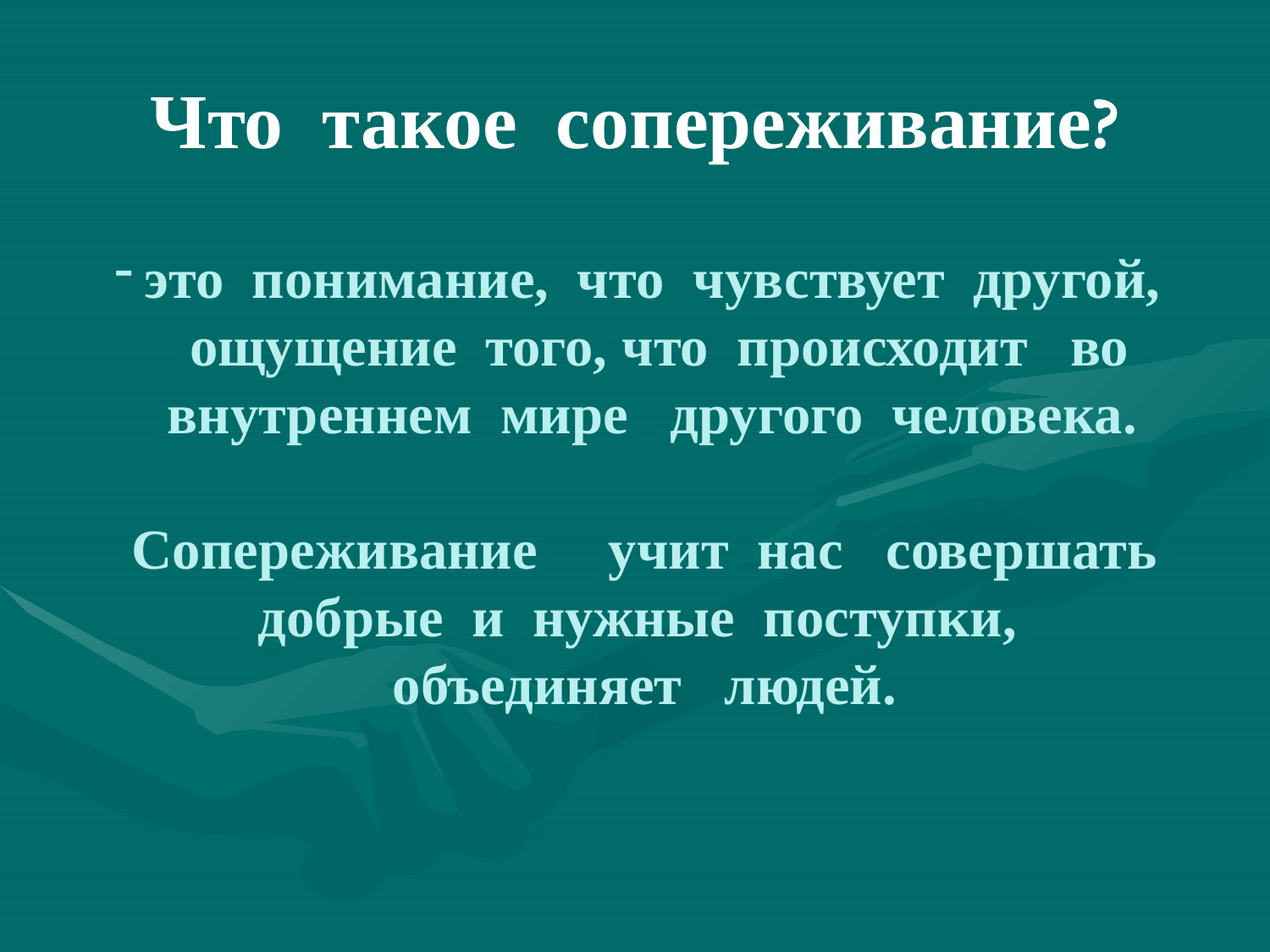

# Что  такое  сопереживание?
это  понимание,  что  чувствует  другой,   ощущение  того, что  происходит   во  внутреннем  мире   другого  человека.

 Сопереживание     учит  нас   совершать  добрые  и  нужные  поступки,  объединяет   людей.